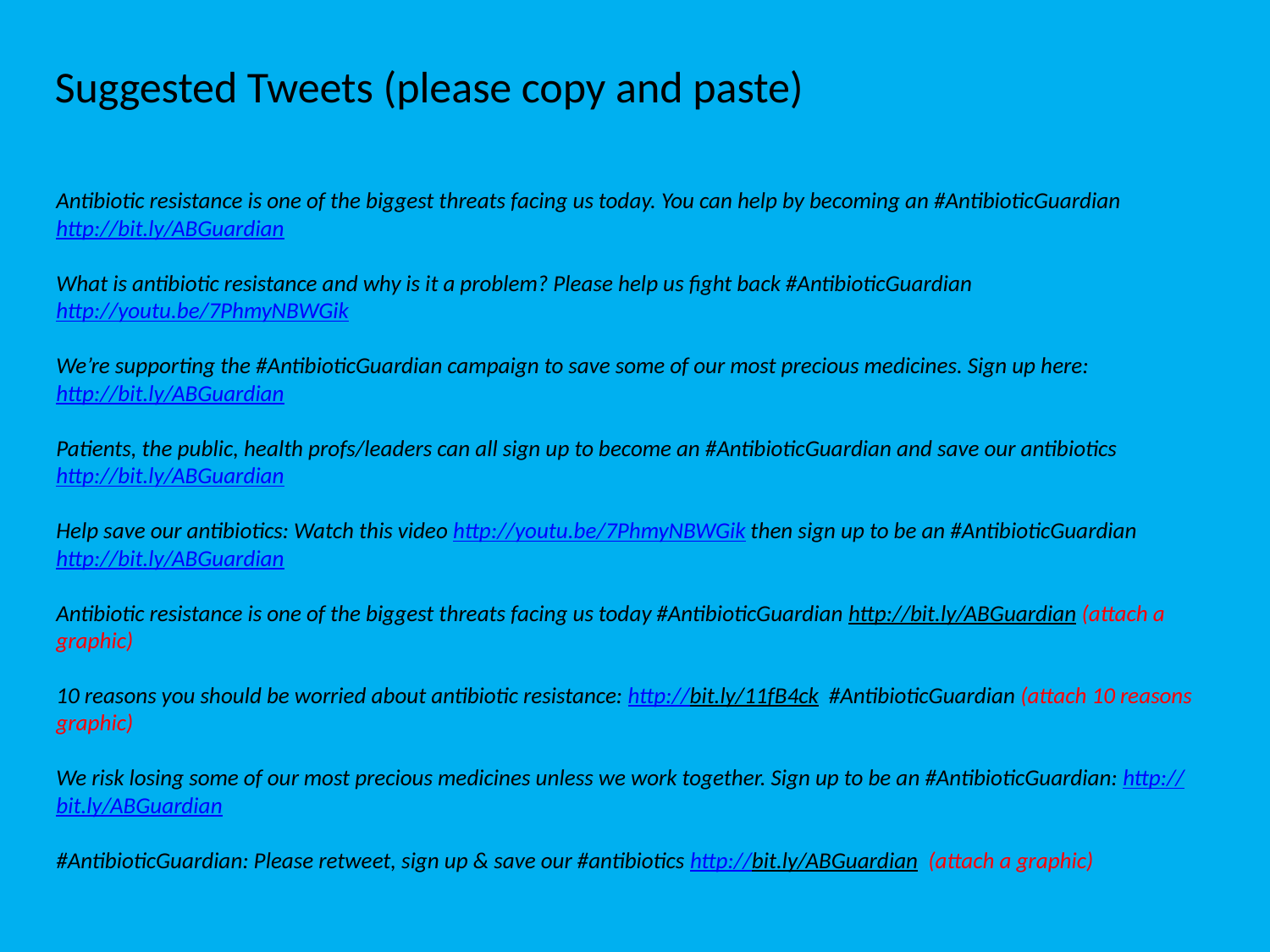

Suggested Tweets (please copy and paste)
Antibiotic resistance is one of the biggest threats facing us today. You can help by becoming an #AntibioticGuardian http://bit.ly/ABGuardian

What is antibiotic resistance and why is it a problem? Please help us fight back #AntibioticGuardian http://youtu.be/7PhmyNBWGik

We’re supporting the #AntibioticGuardian campaign to save some of our most precious medicines. Sign up here: http://bit.ly/ABGuardian

Patients, the public, health profs/leaders can all sign up to become an #AntibioticGuardian and save our antibiotics http://bit.ly/ABGuardian

Help save our antibiotics: Watch this video http://youtu.be/7PhmyNBWGik then sign up to be an #AntibioticGuardian http://bit.ly/ABGuardian

Antibiotic resistance is one of the biggest threats facing us today #AntibioticGuardian http://bit.ly/ABGuardian (attach a graphic)
10 reasons you should be worried about antibiotic resistance: http://bit.ly/11fB4ck  #AntibioticGuardian (attach 10 reasons graphic)

We risk losing some of our most precious medicines unless we work together. Sign up to be an #AntibioticGuardian: http://bit.ly/ABGuardian

#AntibioticGuardian: Please retweet, sign up & save our #antibiotics http://bit.ly/ABGuardian  (attach a graphic)